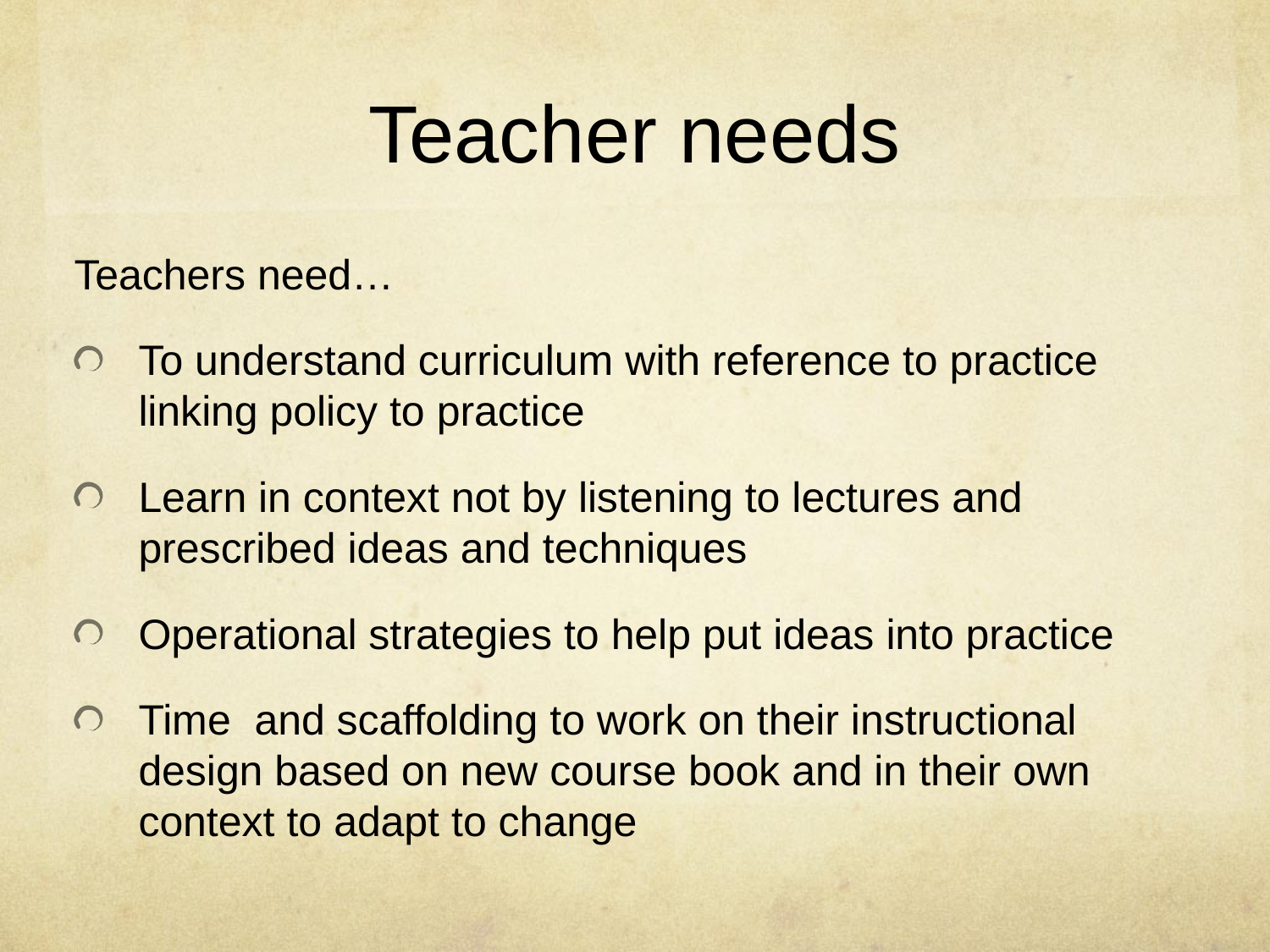

# Teacher needs
Teachers need…
To understand curriculum with reference to practice linking policy to practice
Learn in context not by listening to lectures and prescribed ideas and techniques
Operational strategies to help put ideas into practice
Time  and scaffolding to work on their instructional design based on new course book and in their own context to adapt to change